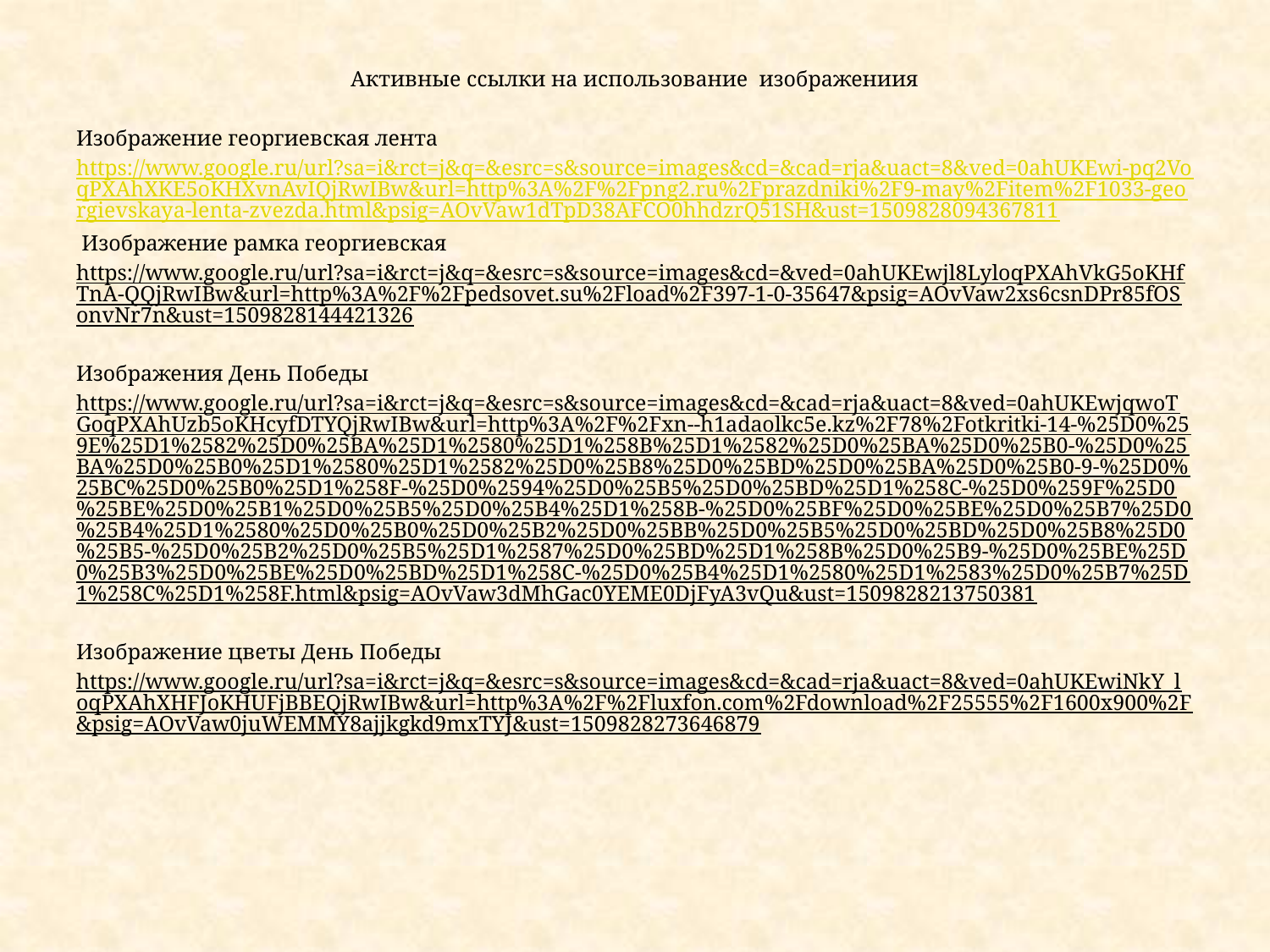

Активные ссылки на использование  изображениия

Изображение георгиевская лента
https://www.google.ru/url?sa=i&rct=j&q=&esrc=s&source=images&cd=&cad=rja&uact=8&ved=0ahUKEwi-pq2VoqPXAhXKE5oKHXvnAvIQjRwIBw&url=http%3A%2F%2Fpng2.ru%2Fprazdniki%2F9-may%2Fitem%2F1033-georgievskaya-lenta-zvezda.html&psig=AOvVaw1dTpD38AFCO0hhdzrQ51SH&ust=1509828094367811
 Изображение рамка георгиевская
https://www.google.ru/url?sa=i&rct=j&q=&esrc=s&source=images&cd=&ved=0ahUKEwjl8LyloqPXAhVkG5oKHfTnA-QQjRwIBw&url=http%3A%2F%2Fpedsovet.su%2Fload%2F397-1-0-35647&psig=AOvVaw2xs6csnDPr85fOSonvNr7n&ust=1509828144421326
Изображения День Победы
https://www.google.ru/url?sa=i&rct=j&q=&esrc=s&source=images&cd=&cad=rja&uact=8&ved=0ahUKEwjqwoTGoqPXAhUzb5oKHcyfDTYQjRwIBw&url=http%3A%2F%2Fxn--h1adaolkc5e.kz%2F78%2Fotkritki-14-%25D0%259E%25D1%2582%25D0%25BA%25D1%2580%25D1%258B%25D1%2582%25D0%25BA%25D0%25B0-%25D0%25BA%25D0%25B0%25D1%2580%25D1%2582%25D0%25B8%25D0%25BD%25D0%25BA%25D0%25B0-9-%25D0%25BC%25D0%25B0%25D1%258F-%25D0%2594%25D0%25B5%25D0%25BD%25D1%258C-%25D0%259F%25D0%25BE%25D0%25B1%25D0%25B5%25D0%25B4%25D1%258B-%25D0%25BF%25D0%25BE%25D0%25B7%25D0%25B4%25D1%2580%25D0%25B0%25D0%25B2%25D0%25BB%25D0%25B5%25D0%25BD%25D0%25B8%25D0%25B5-%25D0%25B2%25D0%25B5%25D1%2587%25D0%25BD%25D1%258B%25D0%25B9-%25D0%25BE%25D0%25B3%25D0%25BE%25D0%25BD%25D1%258C-%25D0%25B4%25D1%2580%25D1%2583%25D0%25B7%25D1%258C%25D1%258F.html&psig=AOvVaw3dMhGac0YEME0DjFyA3vQu&ust=1509828213750381
Изображение цветы День Победы
https://www.google.ru/url?sa=i&rct=j&q=&esrc=s&source=images&cd=&cad=rja&uact=8&ved=0ahUKEwiNkY_loqPXAhXHFJoKHUFjBBEQjRwIBw&url=http%3A%2F%2Fluxfon.com%2Fdownload%2F25555%2F1600x900%2F&psig=AOvVaw0juWEMMY8ajjkgkd9mxTYJ&ust=1509828273646879